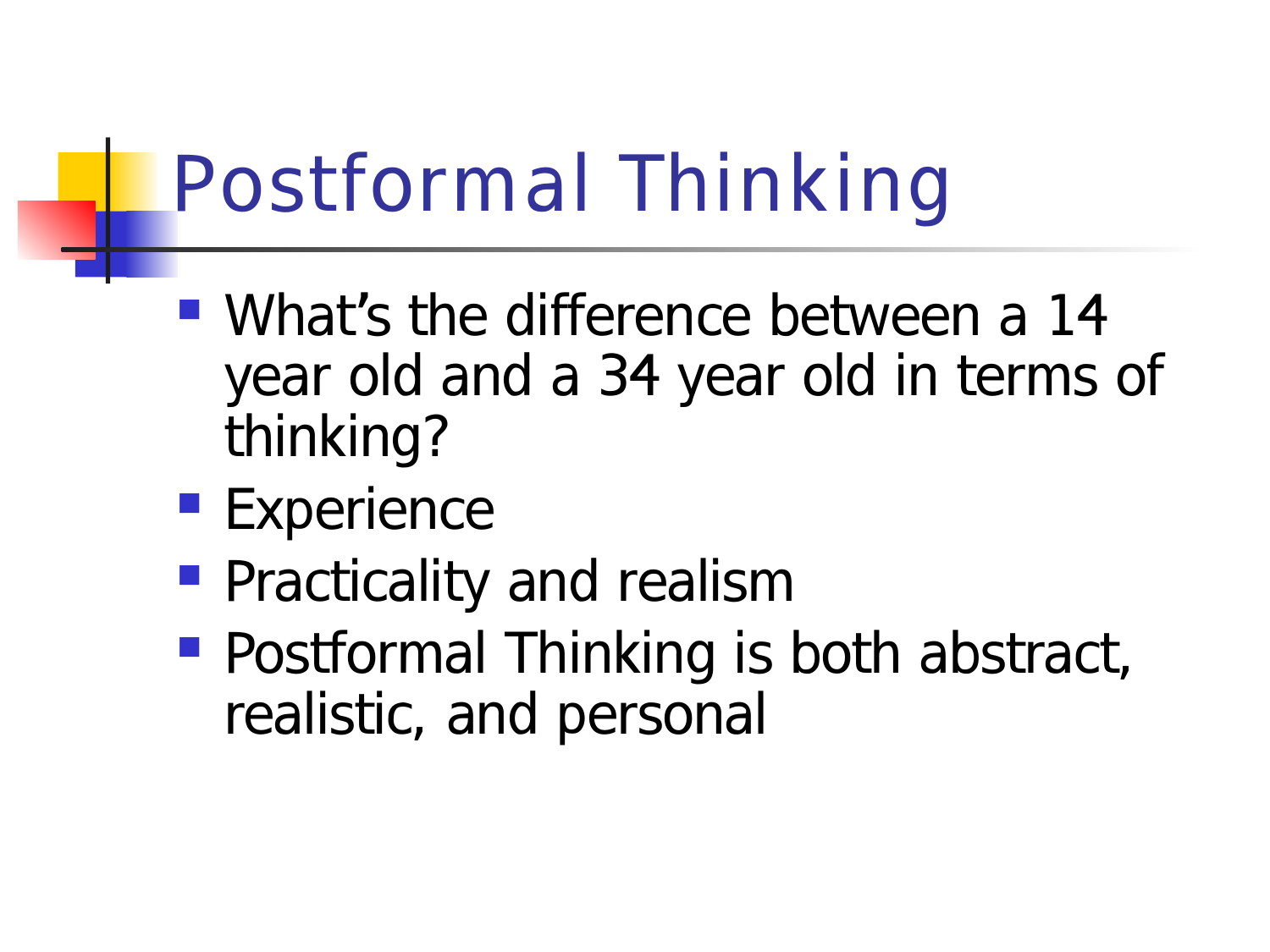

# Postformal Thinking
What’s the difference between a 14 year old and a 34 year old in terms of thinking?
Experience
Practicality and realism
Postformal Thinking is both abstract, realistic, and personal